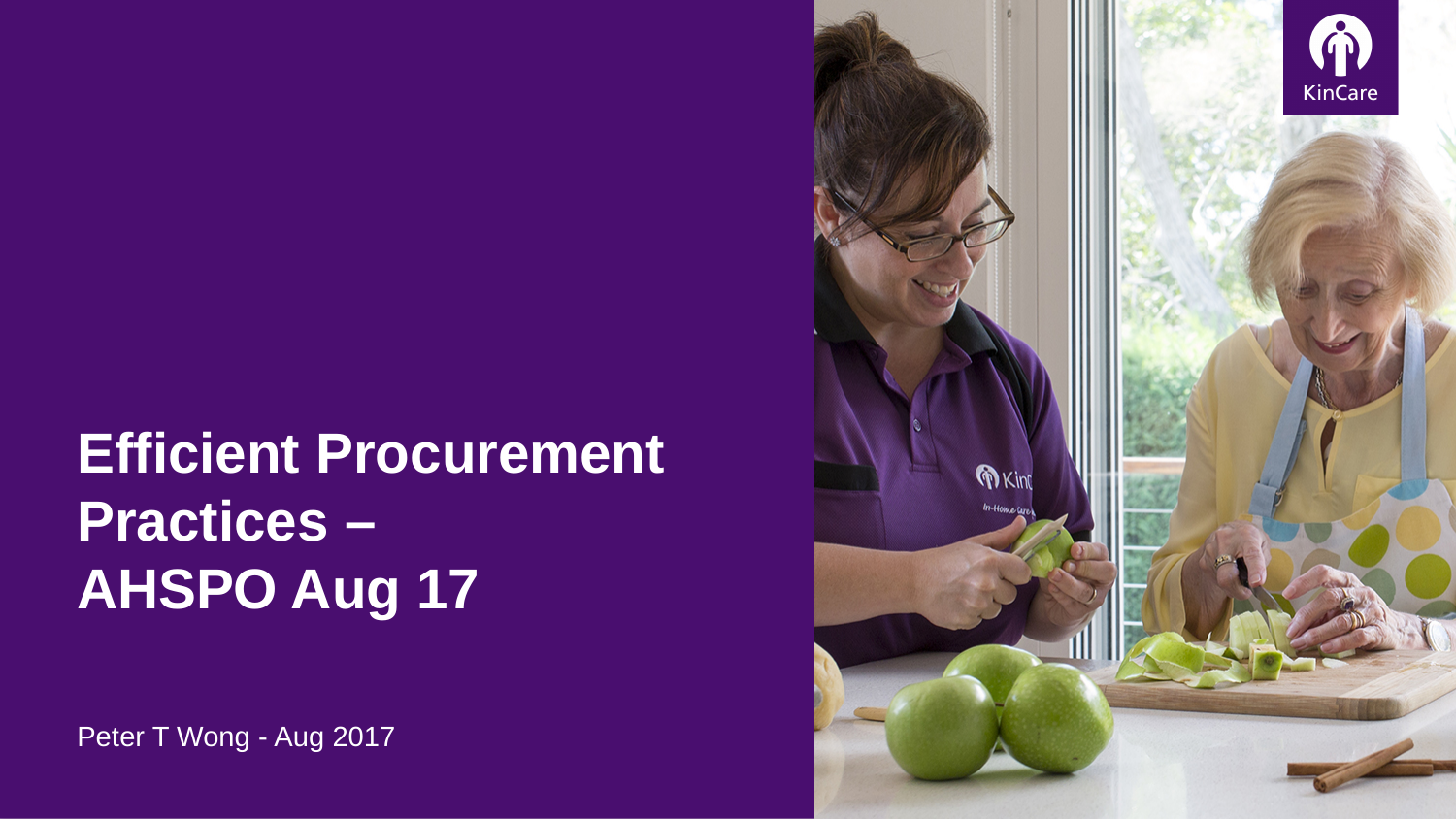

# Efficient Procurement Practices – AHSPO Aug 17
Peter T Wong - Aug 2017